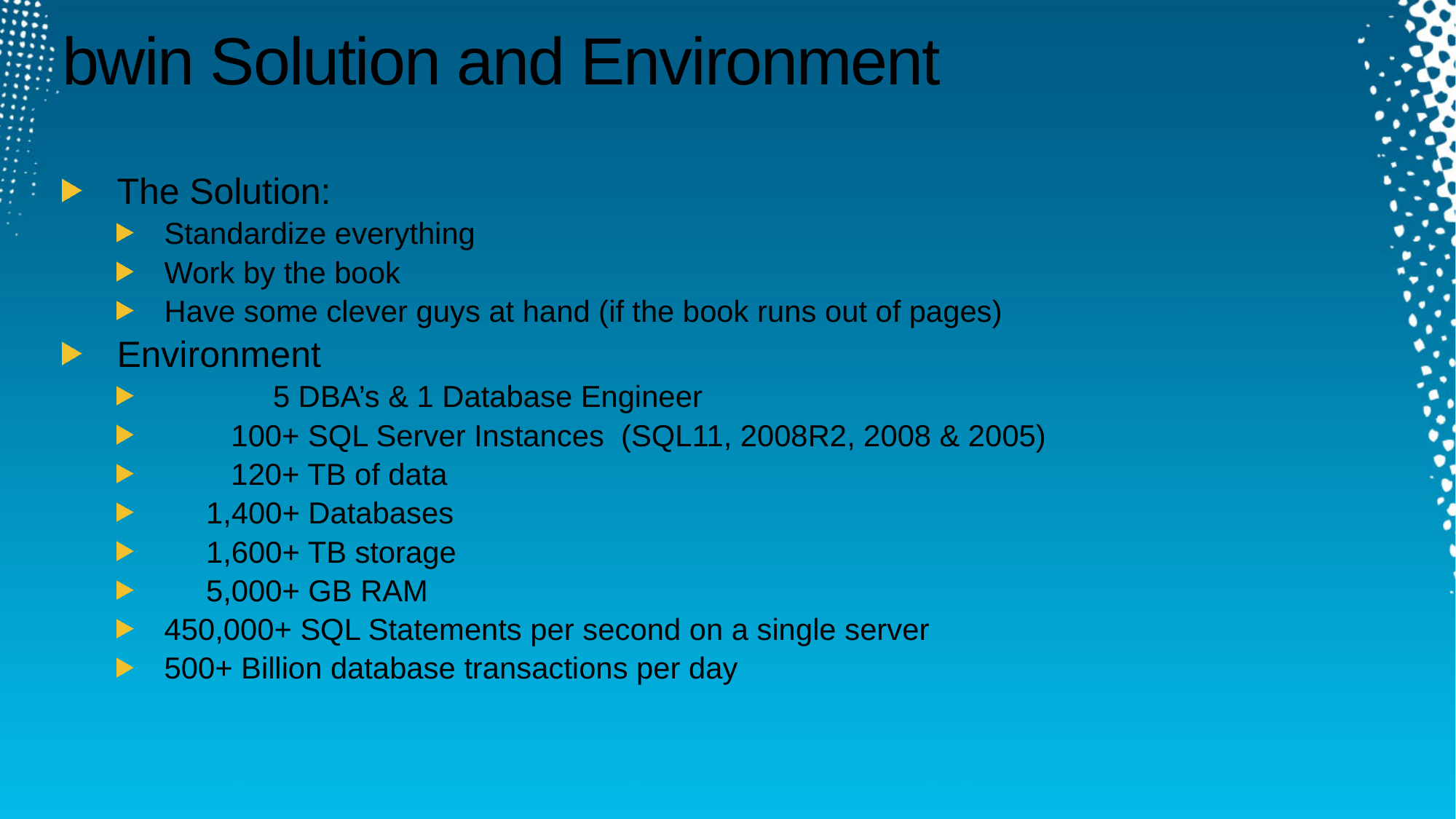

# bwin Solution and Environment
The Solution:
Standardize everything
Work by the book
Have some clever guys at hand (if the book runs out of pages)
Environment
             5 DBA’s & 1 Database Engineer
        100+ SQL Server Instances  (SQL11, 2008R2, 2008 & 2005)
        120+ TB of data
     1,400+ Databases
     1,600+ TB storage
     5,000+ GB RAM
450,000+ SQL Statements per second on a single server
500+ Billion database transactions per day